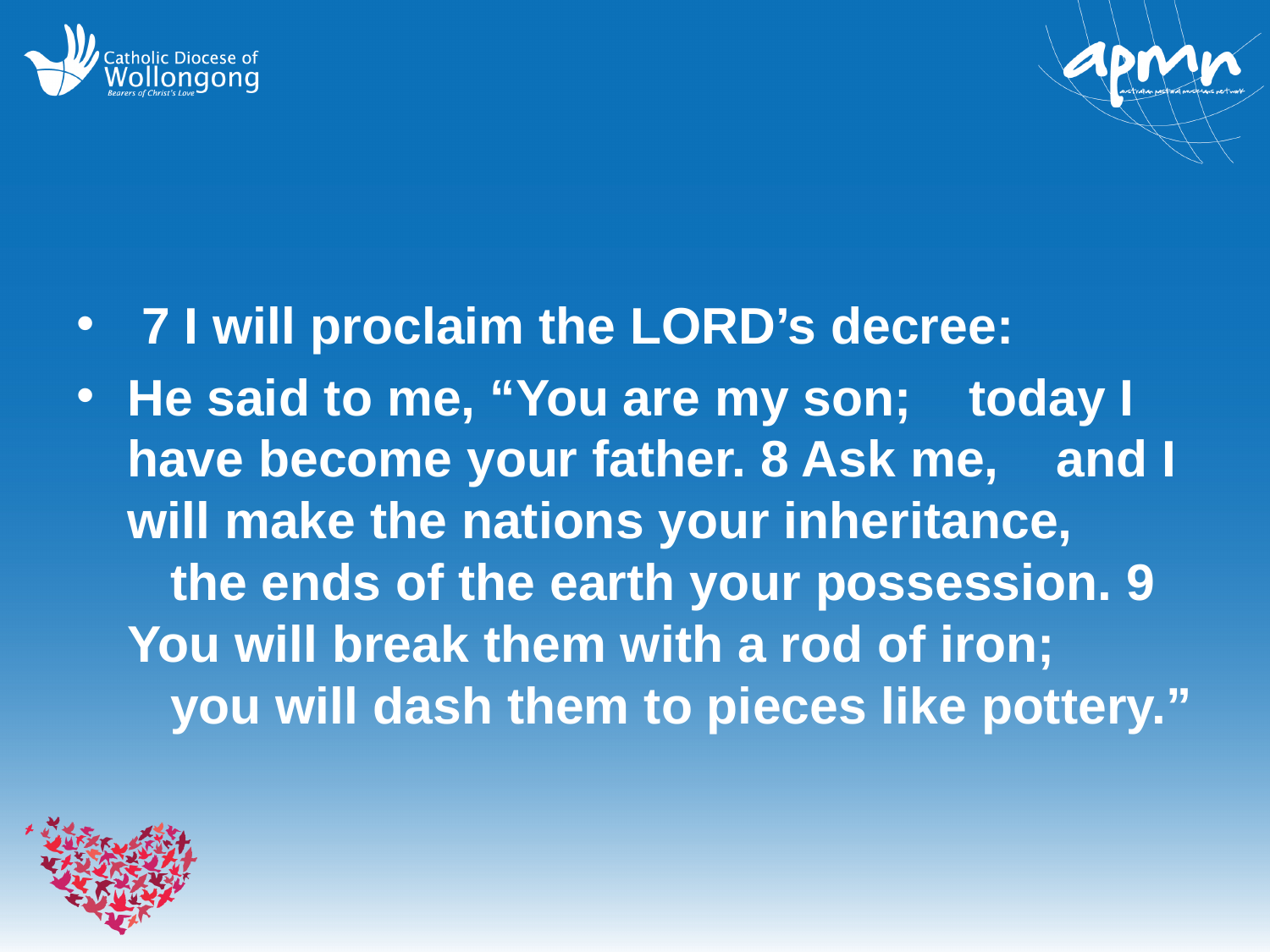

#
 7 I will proclaim the LORD’s decree:
He said to me, “You are my son;     today I have become your father.  8 Ask me,     and I will make the nations your inheritance,     the ends of the earth your possession.  9 You will break them with a rod of iron;     you will dash them to pieces like pottery.”